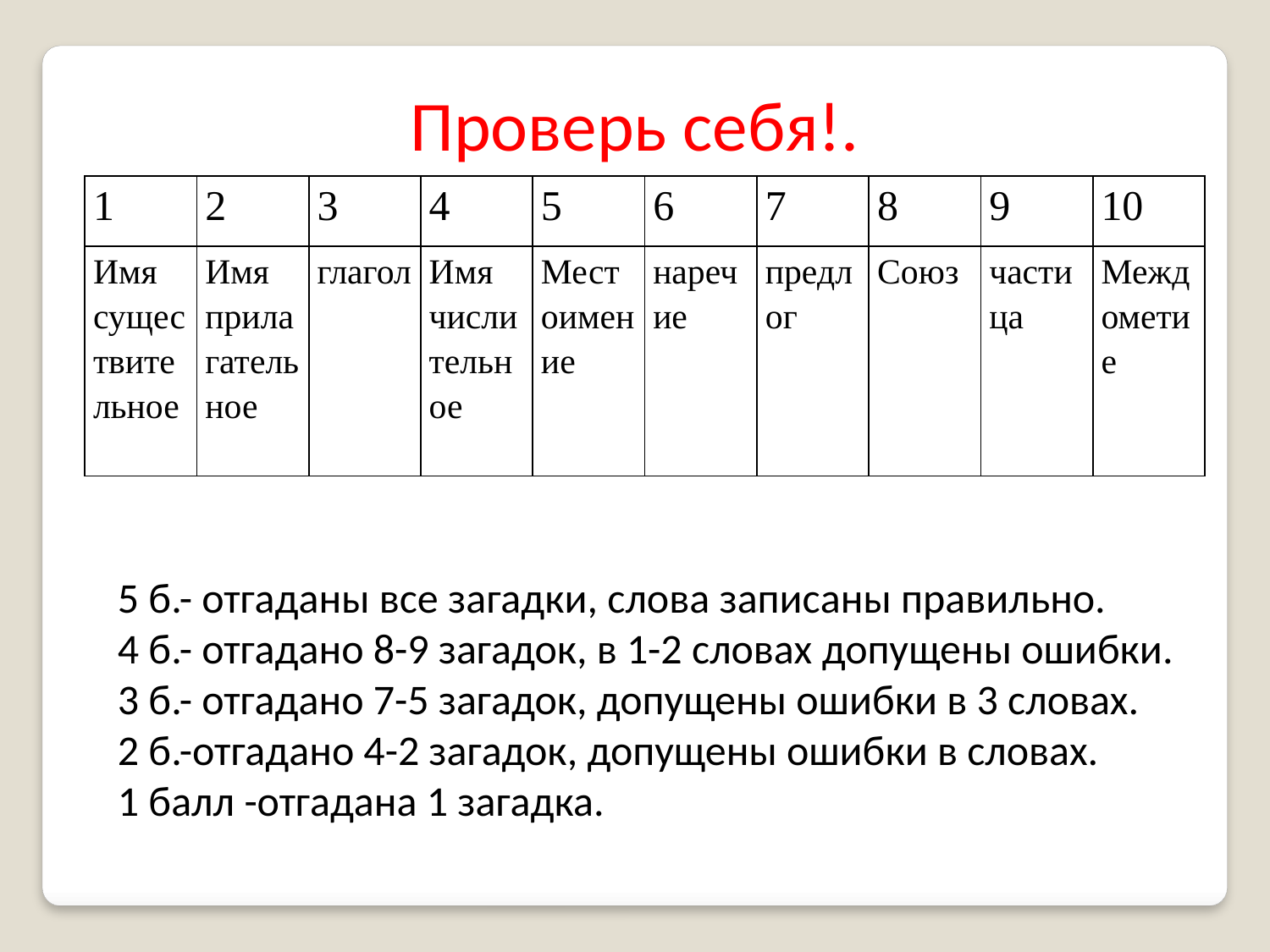

Проверь себя!.
| 1 | 2 | 3 | 4 | 5 | 6 | 7 | 8 | 9 | 10 |
| --- | --- | --- | --- | --- | --- | --- | --- | --- | --- |
| Имя существительное | Имя прилагательное | глагол | Имя числительное | Местоимение | наречие | предлог | Союз | частица | Междометие |
5 б.- отгаданы все загадки, слова записаны правильно.
4 б.- отгадано 8-9 загадок, в 1-2 словах допущены ошибки.
3 б.- отгадано 7-5 загадок, допущены ошибки в 3 словах.
2 б.-отгадано 4-2 загадок, допущены ошибки в словах.
1 балл -отгадана 1 загадка.